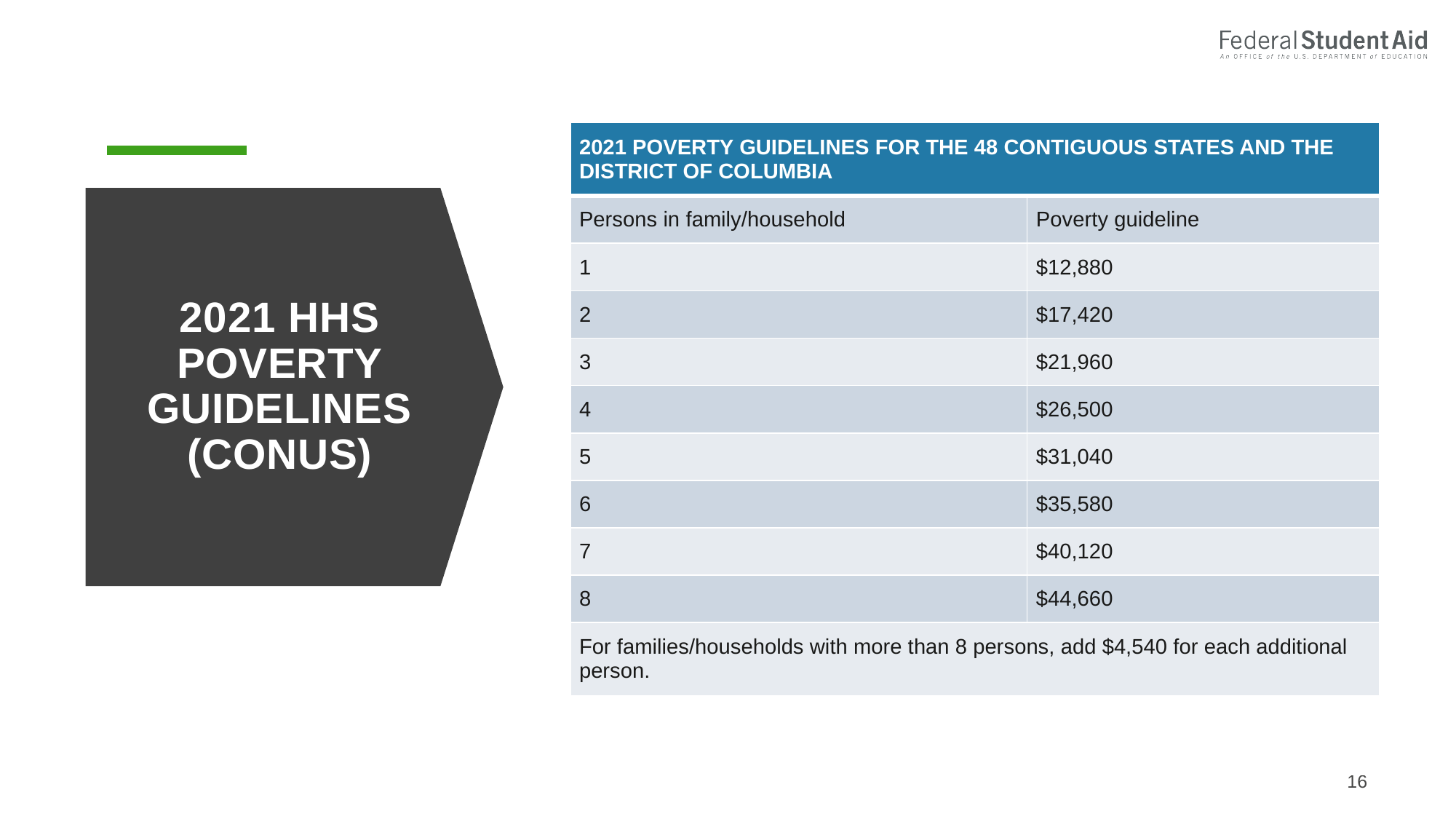

| 2021 POVERTY GUIDELINES FOR THE 48 CONTIGUOUS STATES AND THE DISTRICT OF COLUMBIA |  |
| --- | --- |
| Persons in family/household | Poverty guideline |
| 1 | $12,880 |
| 2 | $17,420 |
| 3 | $21,960 |
| 4 | $26,500 |
| 5 | $31,040 |
| 6 | $35,580 |
| 7 | $40,120 |
| 8 | $44,660 |
| For families/households with more than 8 persons, add $4,540 for each additional person. |  |

# 2021 HHS poverty guidelines (conus)
16